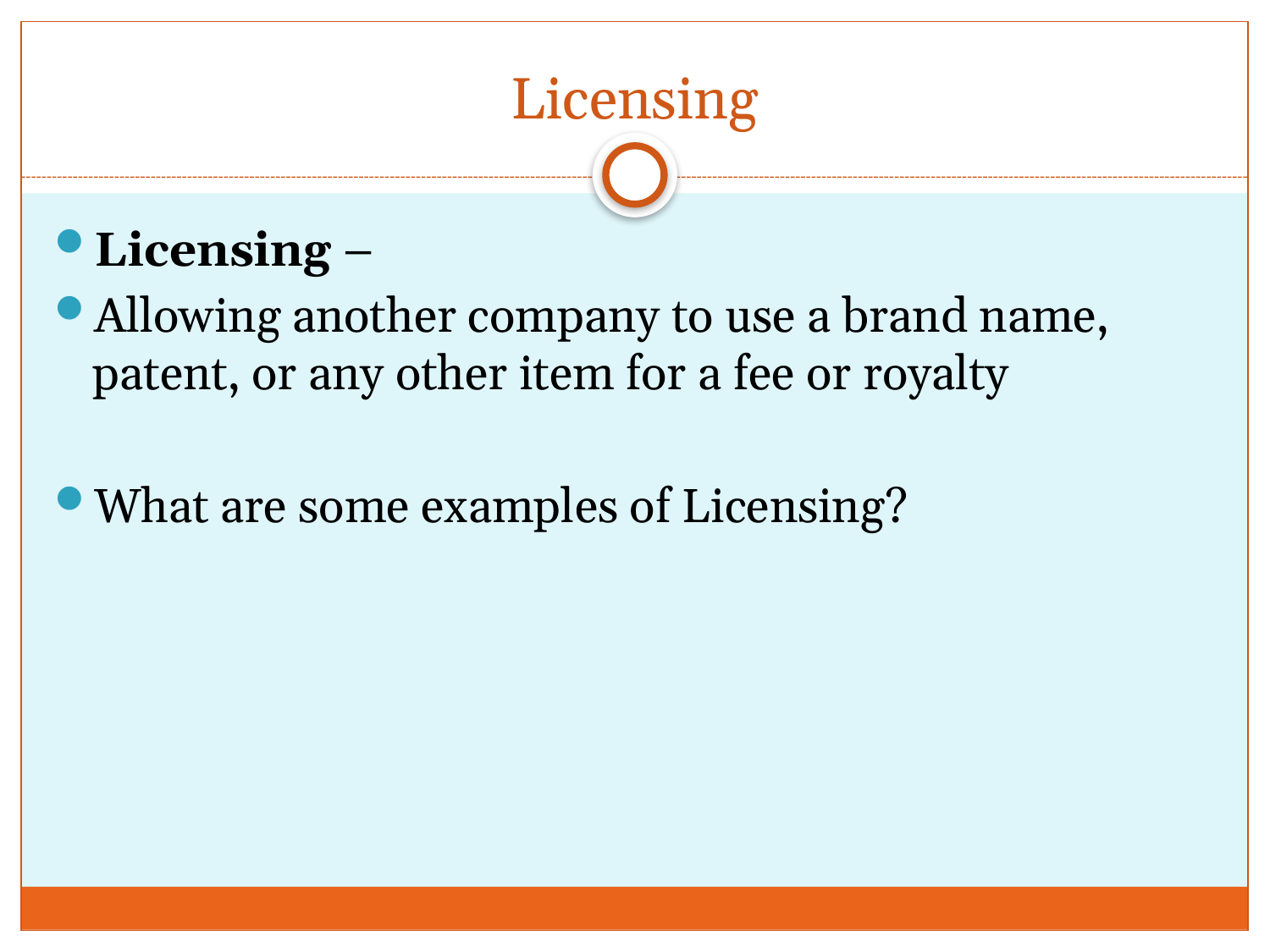

# Licensing
Licensing –
Allowing another company to use a brand name, patent, or any other item for a fee or royalty

What are some examples of Licensing?